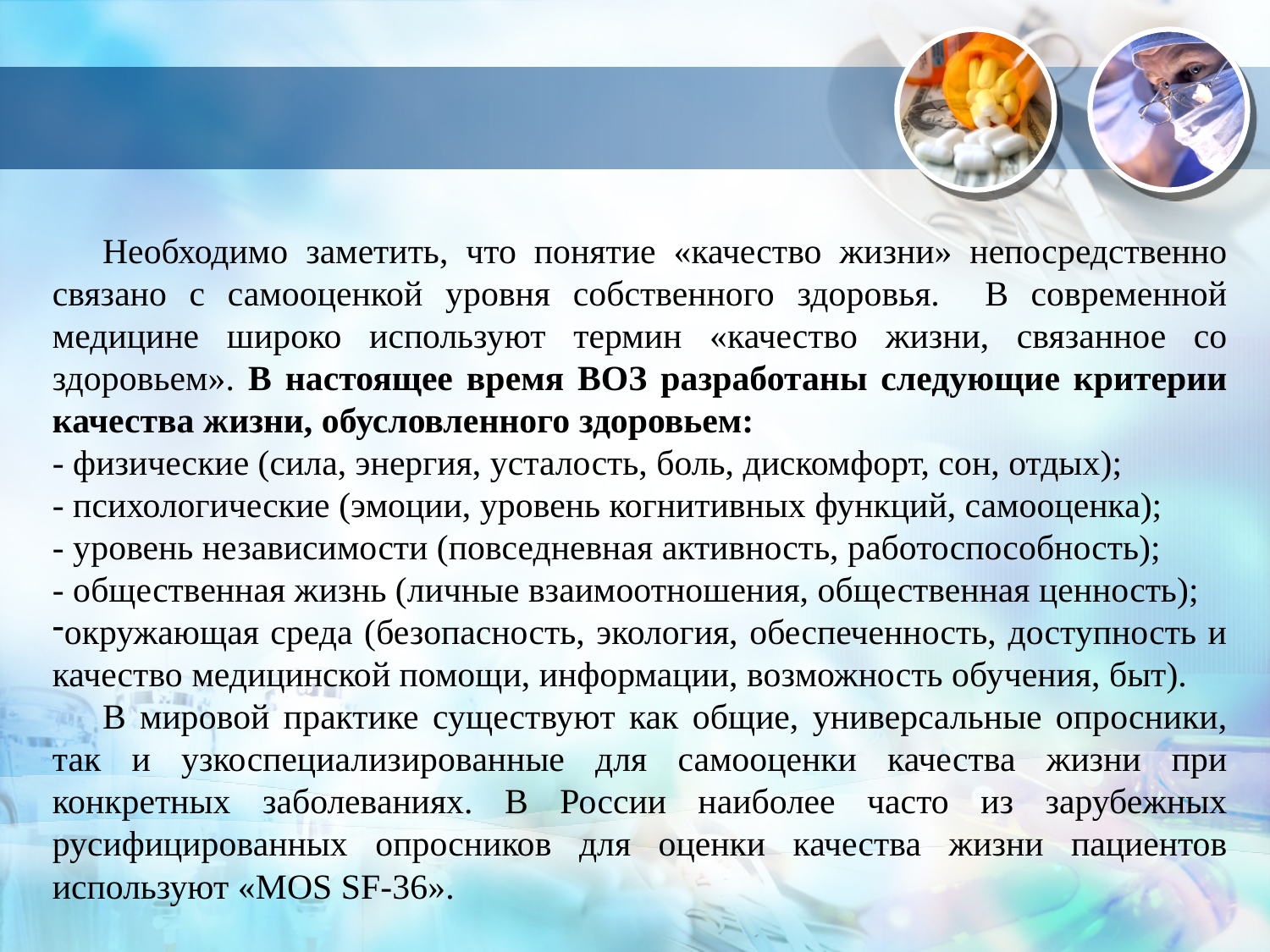

Необходимо заметить, что понятие «качество жизни» непосредственно связано с самооценкой уровня собственного здоровья.  В современной медицине широко используют термин «качество жизни, связанное со здоровьем». В настоящее время ВОЗ разработаны следующие критерии качества жизни, обусловленного здоровьем:
- физические (сила, энергия, усталость, боль, дискомфорт, сон, отдых);
- психологические (эмоции, уровень когнитивных функций, самооценка);
- уровень независимости (повседневная активность, работоспособность);
- общественная жизнь (личные взаимоотношения, общественная ценность);
окружающая среда (безопасность, экология, обеспеченность, доступность и качество медицинской помощи, информации, возможность обучения, быт).
В мировой практике существуют как общие, универсальные опросники, так и узкоспециализированные для самооценки качества жизни при конкретных заболеваниях. В России наиболее часто из зарубежных русифицированных опросников для оценки качества жизни пациентов используют «MOS SF-36».